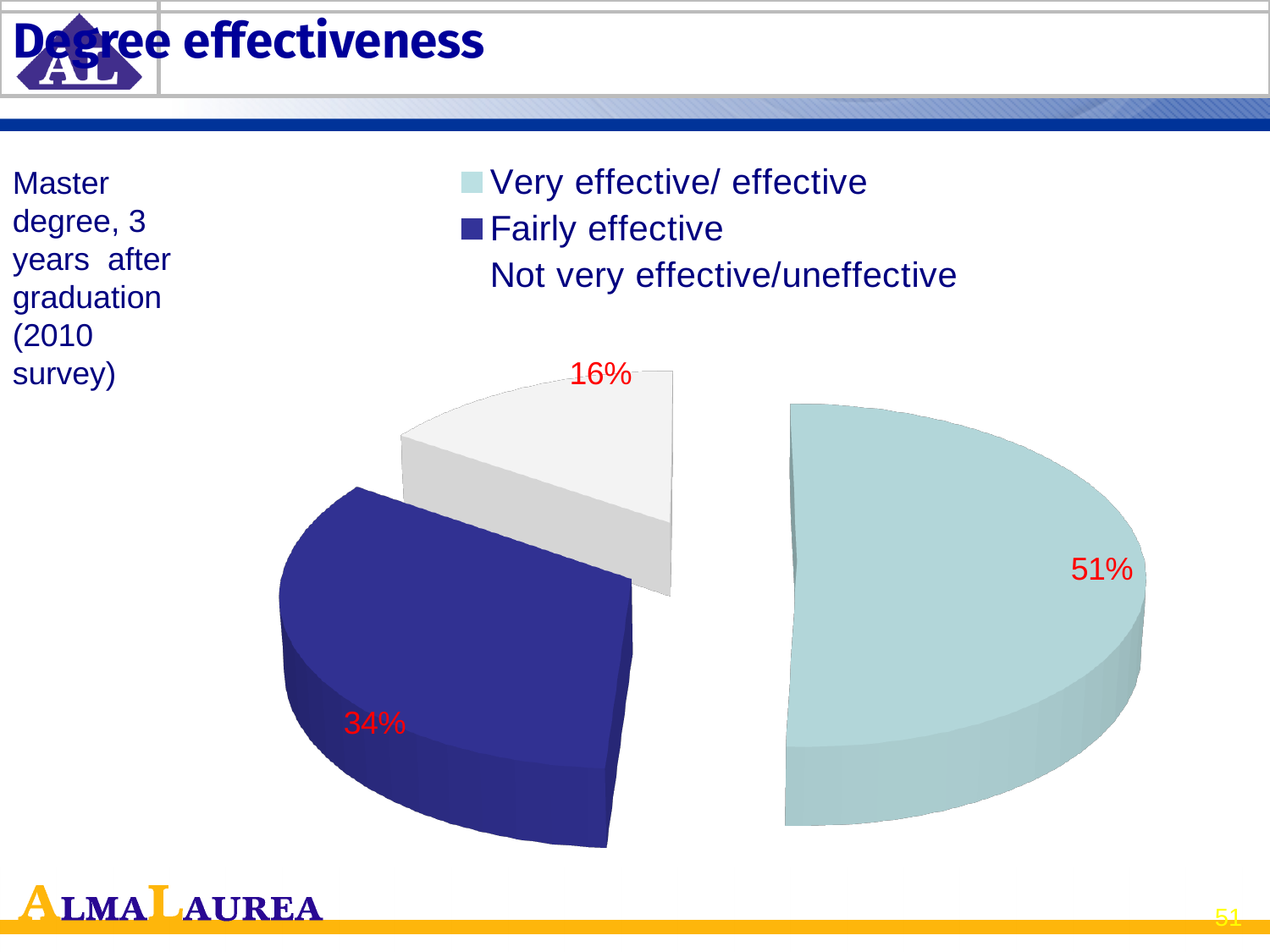

# Degree effectiveness

[unsupported chart]

[unsupported chart]

Master degree, 3 years  after graduation
(2010 survey)
51